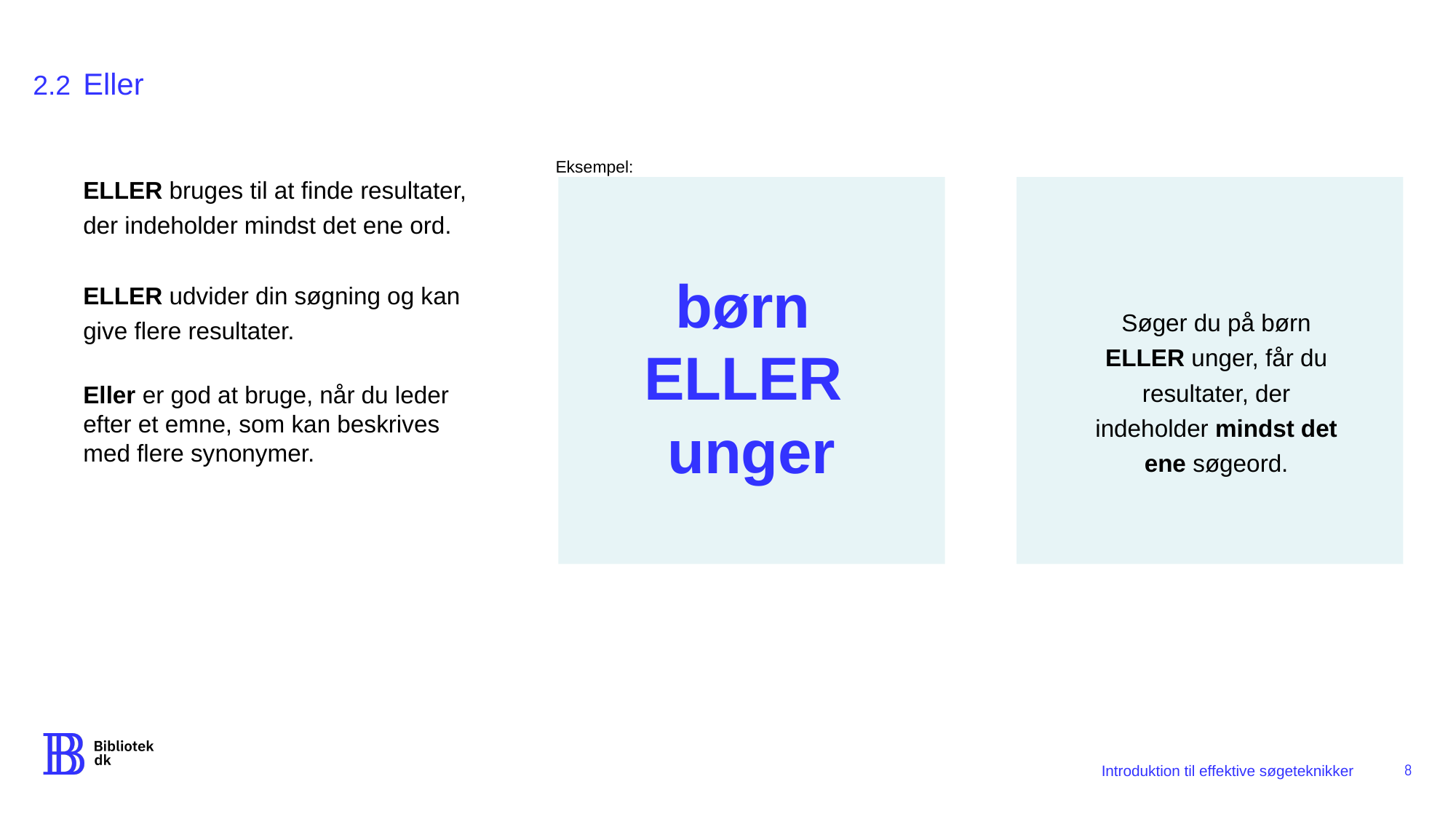

2.2
Eller
Eksempel:
ELLER bruges til at finde resultater, der indeholder mindst det ene ord.

ELLER udvider din søgning og kan give flere resultater.

Eller er god at bruge, når du leder efter et emne, som kan beskrives med flere synonymer.

børn
ELLER
unger
Søger du på børn ELLER unger, får du resultater, der indeholder mindst det ene søgeord.
8